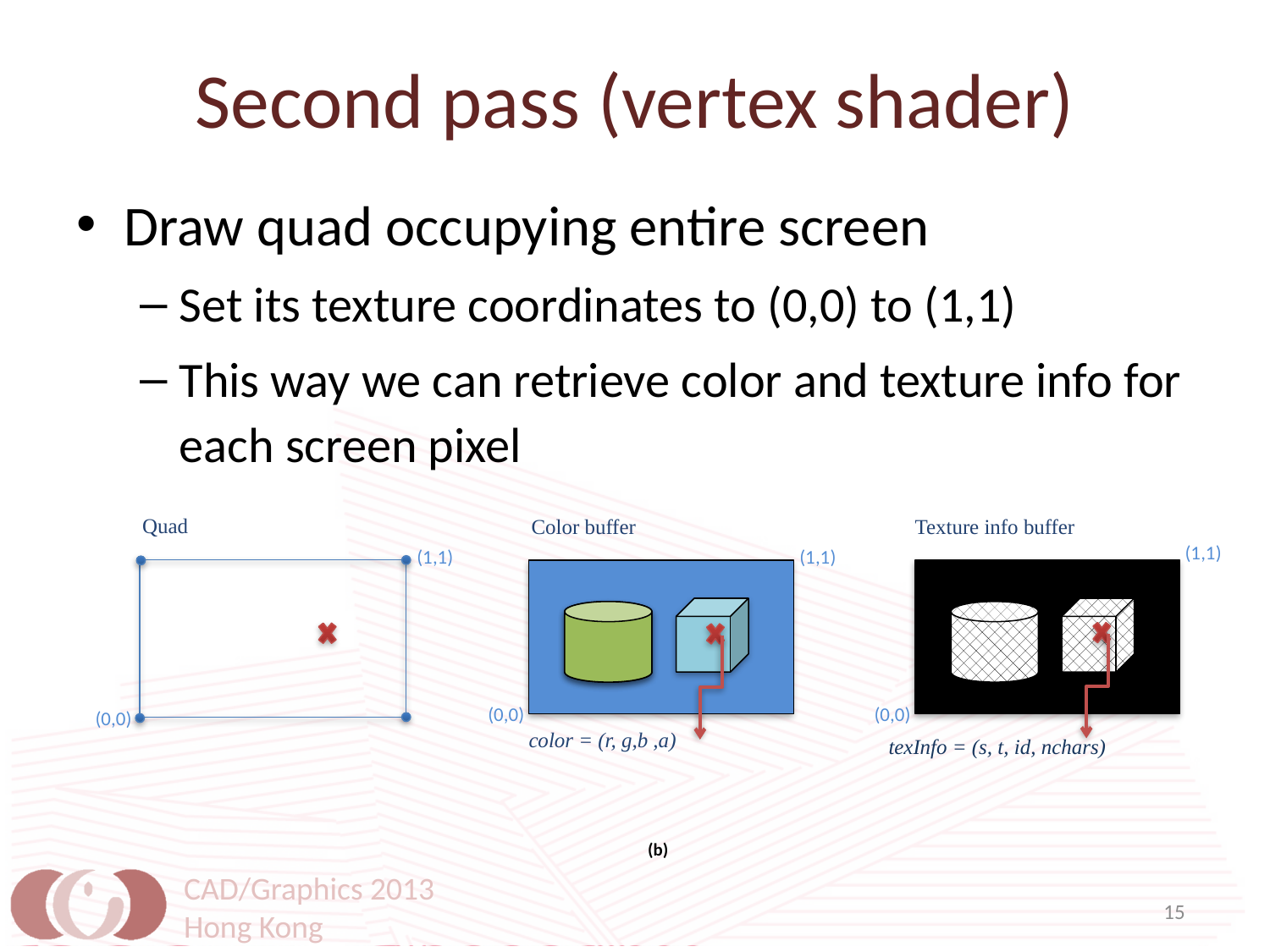

# Second pass (vertex shader)
Draw quad occupying entire screen
Set its texture coordinates to (0,0) to (1,1)
This way we can retrieve color and texture info for each screen pixel
Quad
(1,1)

(0,0)

Color buffer
   color = (r, g,b ,a)
Texture info buffer
texInfo = (s, t, id, nchars)

(1,1)
(1,1)

(0,0)
(0,0)

(b)
CAD/Graphics 2013
Hong Kong